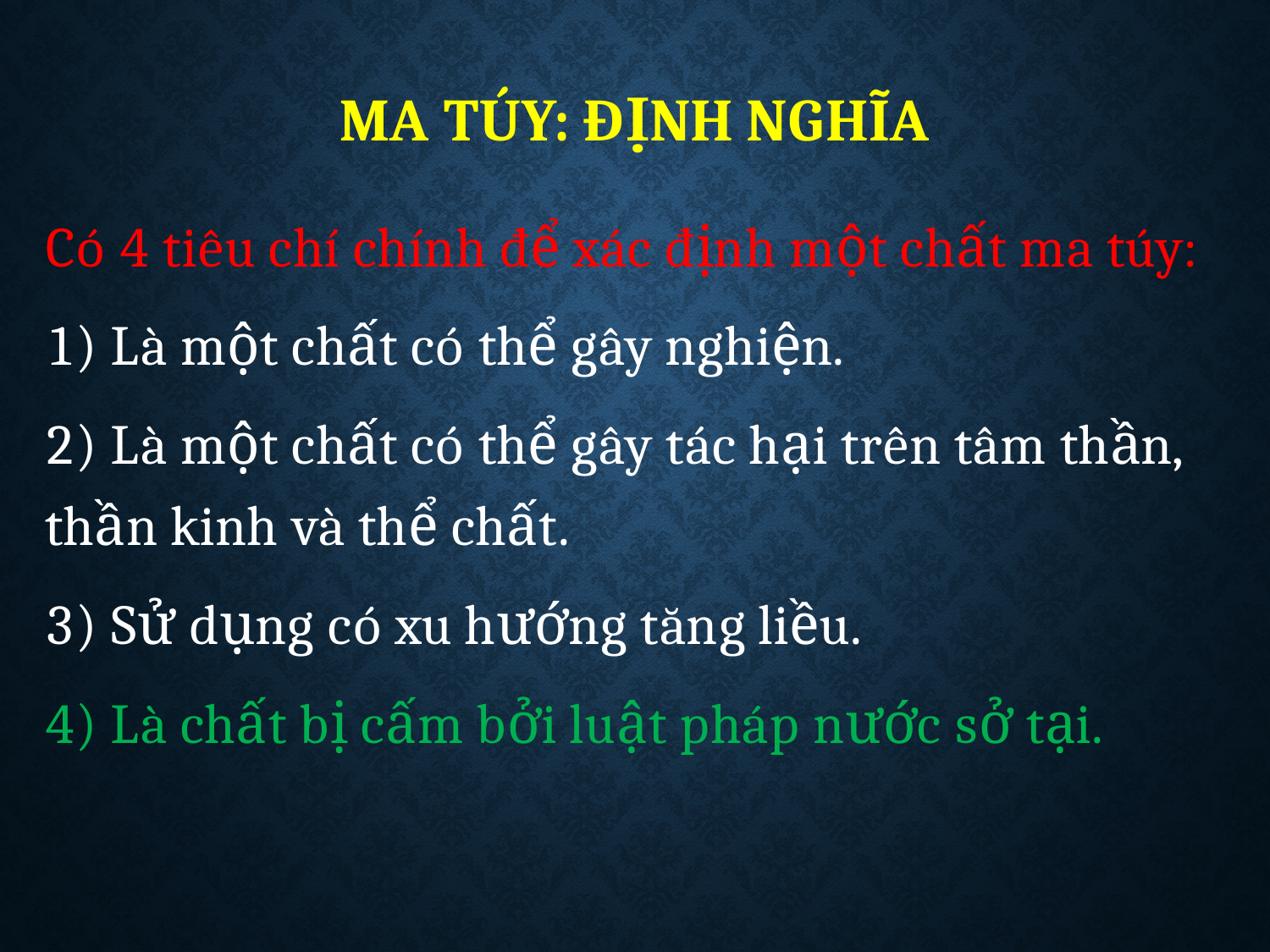

# Ma túy: định nghĩa
Có 4 tiêu chí chính để xác định một chất ma túy:
1) Là một chất có thể gây nghiện.
2) Là một chất có thể gây tác hại trên tâm thần, thần kinh và thể chất.
3) Sử dụng có xu hướng tăng liều.
4) Là chất bị cấm bởi luật pháp nước sở tại.